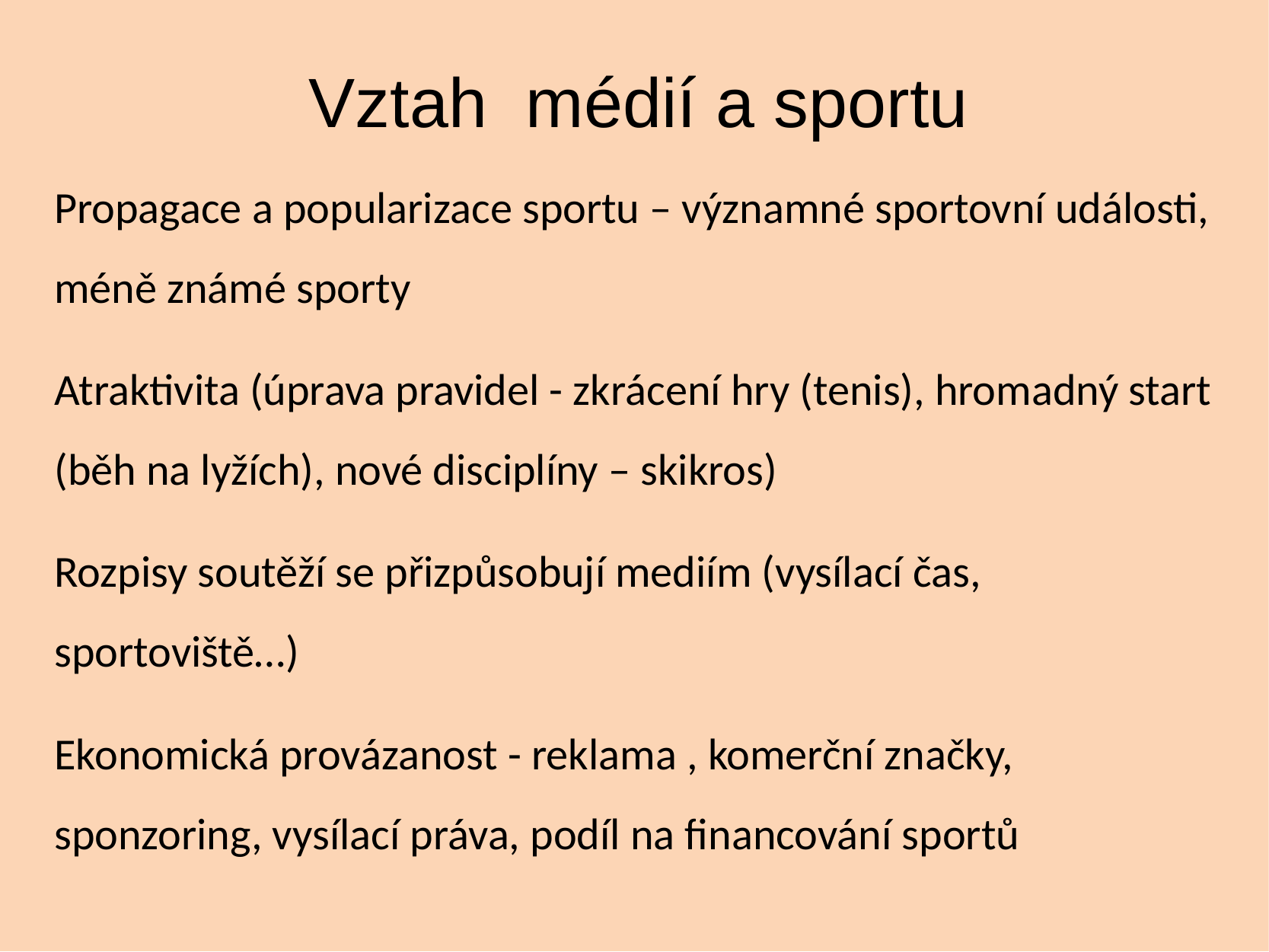

# Vztah  médií a sportu
Propagace a popularizace sportu – významné sportovní události, méně známé sporty
Atraktivita (úprava pravidel - zkrácení hry (tenis), hromadný start (běh na lyžích), nové disciplíny – skikros)
Rozpisy soutěží se přizpůsobují mediím (vysílací čas, sportoviště…)
Ekonomická provázanost - reklama , komerční značky, sponzoring, vysílací práva, podíl na financování sportů